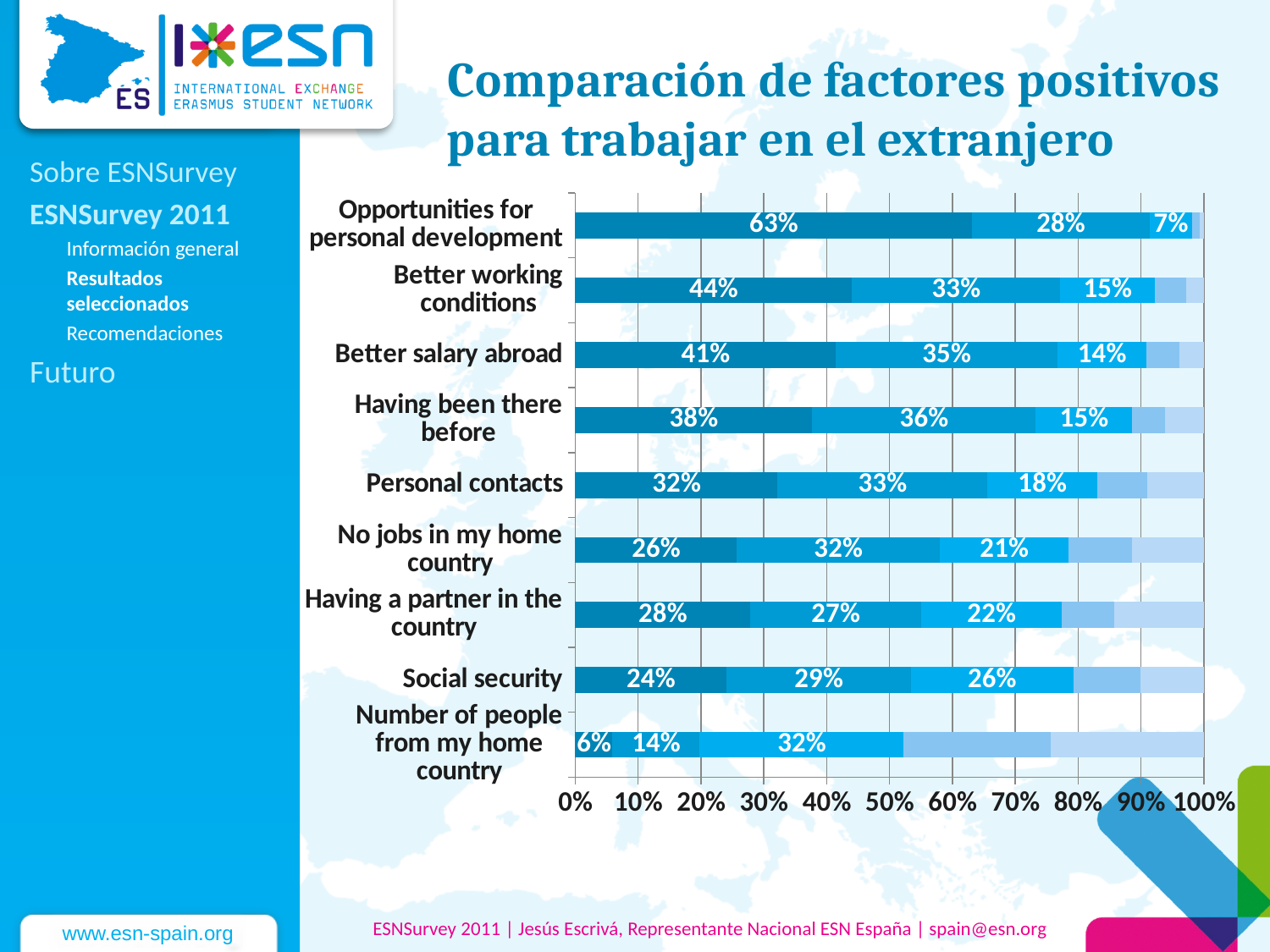

# Comparación de factores positivos para trabajar en el extranjero
Sobre ESNSurvey
ESNSurvey 2011
Información general
Resultados seleccionados
Recomendaciones
Futuro

### Chart

| Category | Totally agree | Somewhat agree | Neither agree or disagree | Somewhat disagree | Totally disagree |
|---|---|---|---|---|---|
| Number of people from my home country | 0.05921373524534203 | 0.13866939810750187 | 0.32455370207784673 | 0.23475758462589033 | 0.24280557994342014 |
| Social security | 0.2405812701829928 | 0.29327722869165285 | 0.2585380174185337 | 0.10715334181426754 | 0.10045014189255308 |
| Having a partner in the country | 0.27826314412764847 | 0.2716191472665446 | 0.22458801987967564 | 0.08328537797541215 | 0.14224431075071944 |
| No jobs in my home country | 0.2571586456344823 | 0.3224655882648458 | 0.2055159248467799 | 0.10022103888274891 | 0.11463880237114439 |
| Personal contacts | 0.32182001005530464 | 0.33358471593765826 | 0.17521367521367517 | 0.07988939165409753 | 0.08949220713926595 |
| Having been there before | 0.3765351972041938 | 0.35636545182226703 | 0.15287069395906142 | 0.05267099350973541 | 0.06155766350474289 |
| Better salary abroad | 0.4141322076177684 | 0.35277751127314627 | 0.14165787201381538 | 0.05276791710639941 | 0.038664491988870765 |
| Better working conditions | 0.43979258690224754 | 0.3318129441136938 | 0.15061455732667564 | 0.049500672172076106 | 0.02827923948530828 |
| Opportunities for personal development | 0.6311589008363202 | 0.28277180406212665 | 0.06690561529271206 | 0.012377538829151732 | 0.006786140979689374 |
ESNSurvey 2011 | Jesús Escrivá, Representante Nacional ESN España | spain@esn.org